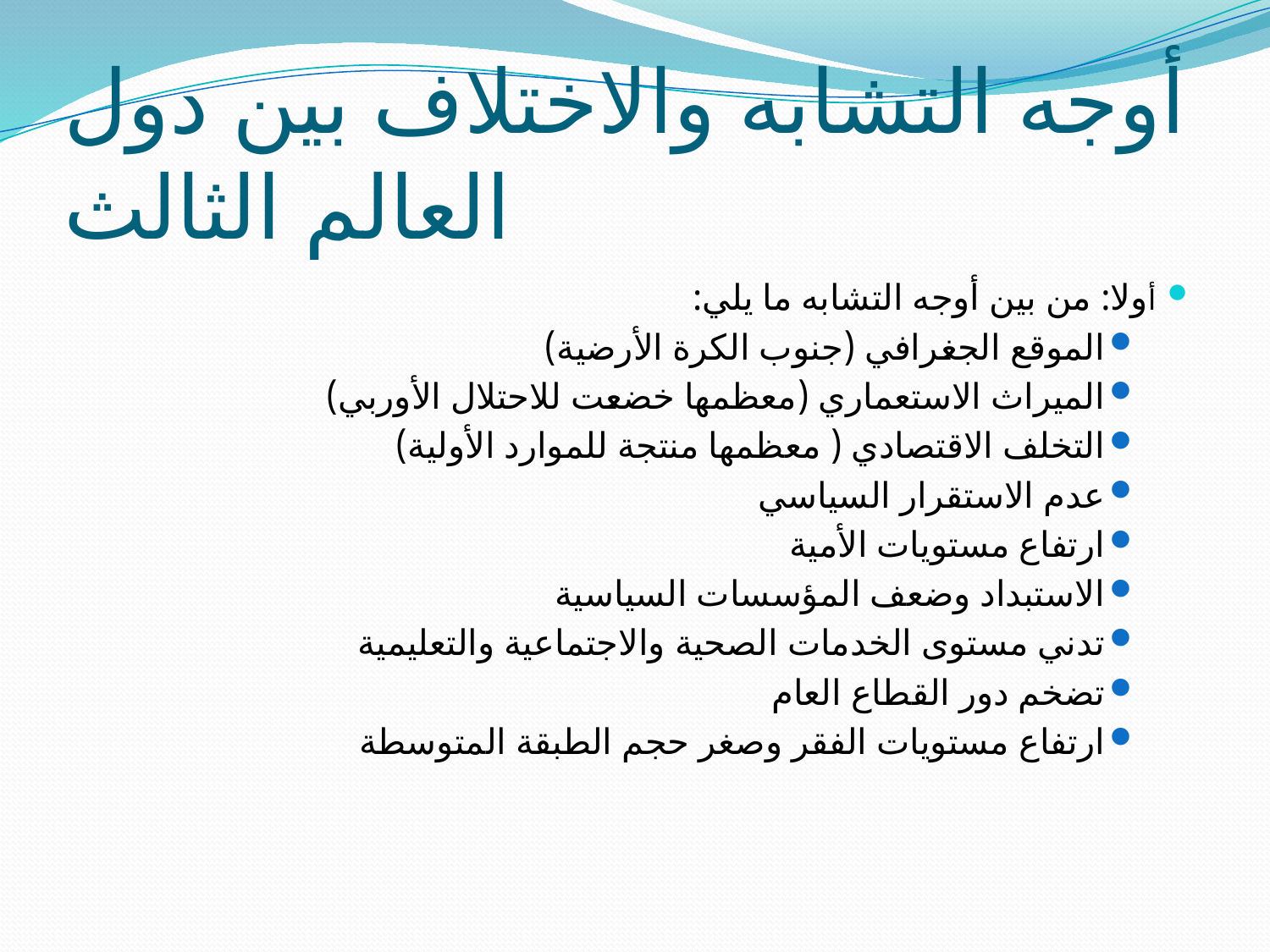

# أوجه التشابه والاختلاف بين دول العالم الثالث
أولا: من بين أوجه التشابه ما يلي:
الموقع الجغرافي (جنوب الكرة الأرضية)
الميراث الاستعماري (معظمها خضعت للاحتلال الأوربي)
التخلف الاقتصادي ( معظمها منتجة للموارد الأولية)
عدم الاستقرار السياسي
ارتفاع مستويات الأمية
الاستبداد وضعف المؤسسات السياسية
تدني مستوى الخدمات الصحية والاجتماعية والتعليمية
تضخم دور القطاع العام
ارتفاع مستويات الفقر وصغر حجم الطبقة المتوسطة